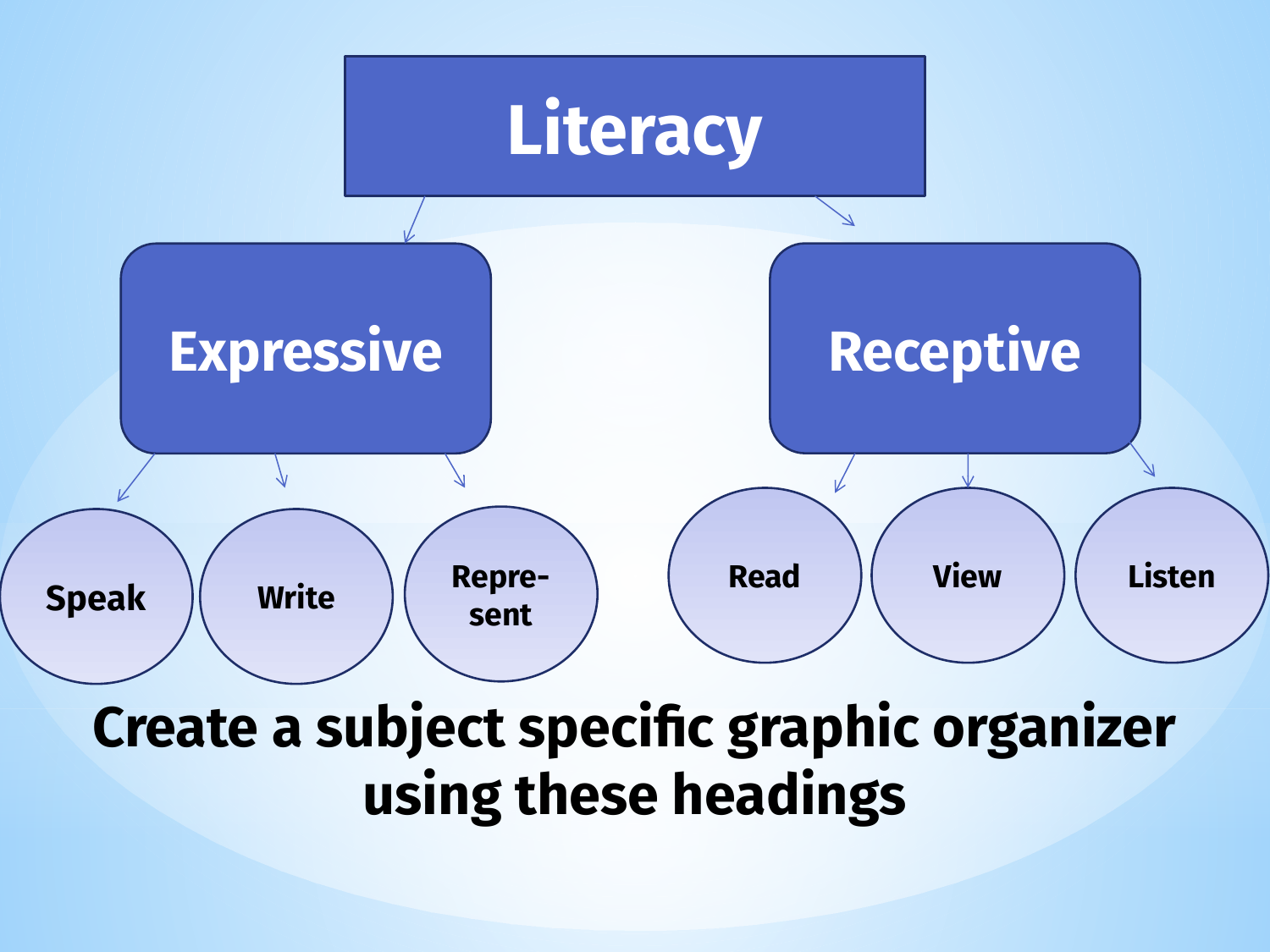

Literacy
Receptive
Expressive
Read
View
Listen
Repre-sent
Speak
Write
# Create a subject specific graphic organizer using these headings